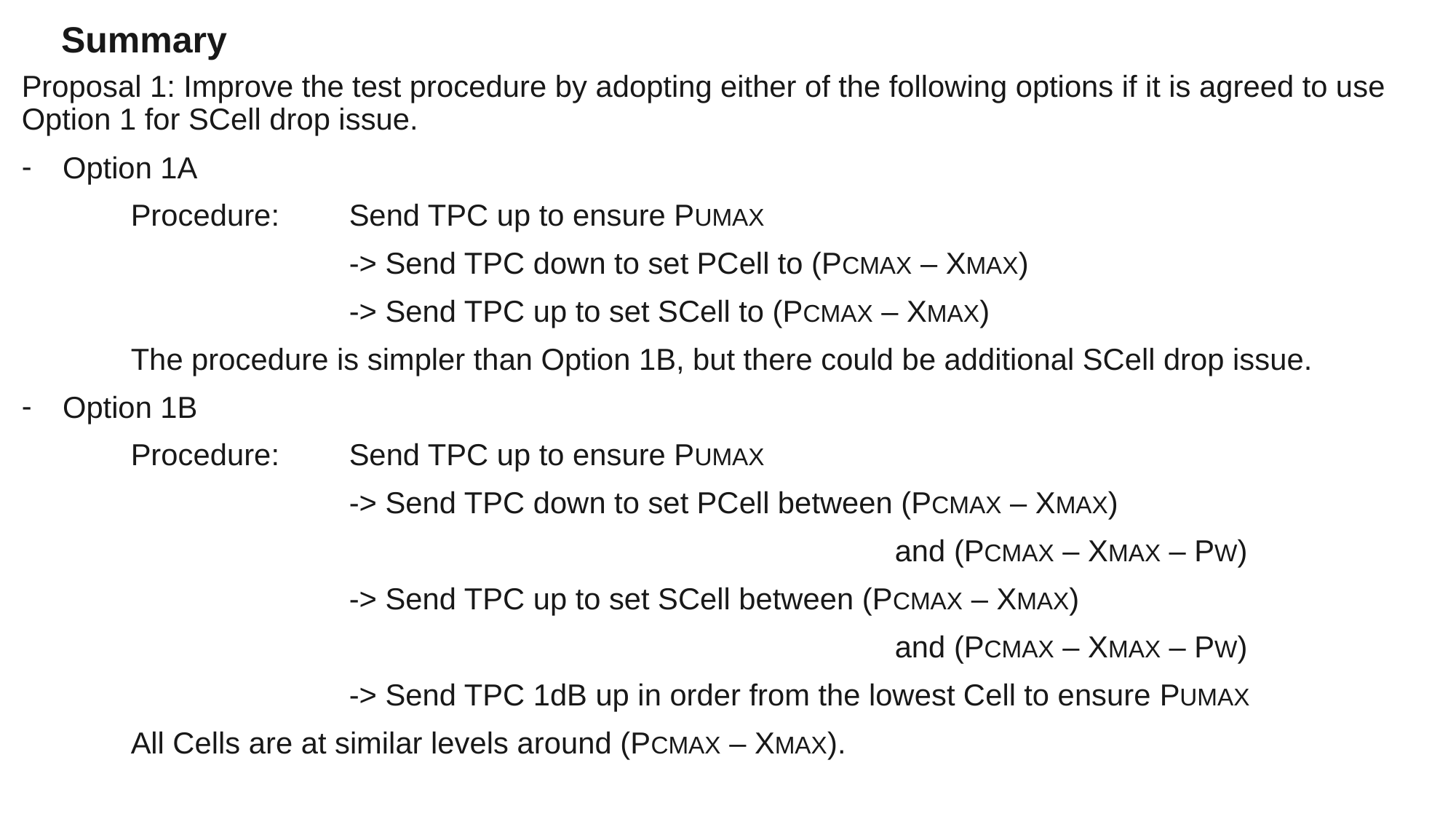

# Summary
Proposal 1: Improve the test procedure by adopting either of the following options if it is agreed to use Option 1 for SCell drop issue.
Option 1A
	Procedure:	Send TPC up to ensure PUMAX
			-> Send TPC down to set PCell to (PCMAX – XMAX)
			-> Send TPC up to set SCell to (PCMAX – XMAX)
	The procedure is simpler than Option 1B, but there could be additional SCell drop issue.
Option 1B
	Procedure:	Send TPC up to ensure PUMAX
			-> Send TPC down to set PCell between (PCMAX – XMAX)
								and (PCMAX – XMAX – PW)
			-> Send TPC up to set SCell between (PCMAX – XMAX)
								and (PCMAX – XMAX – PW)
			-> Send TPC 1dB up in order from the lowest Cell to ensure PUMAX
	All Cells are at similar levels around (PCMAX – XMAX).